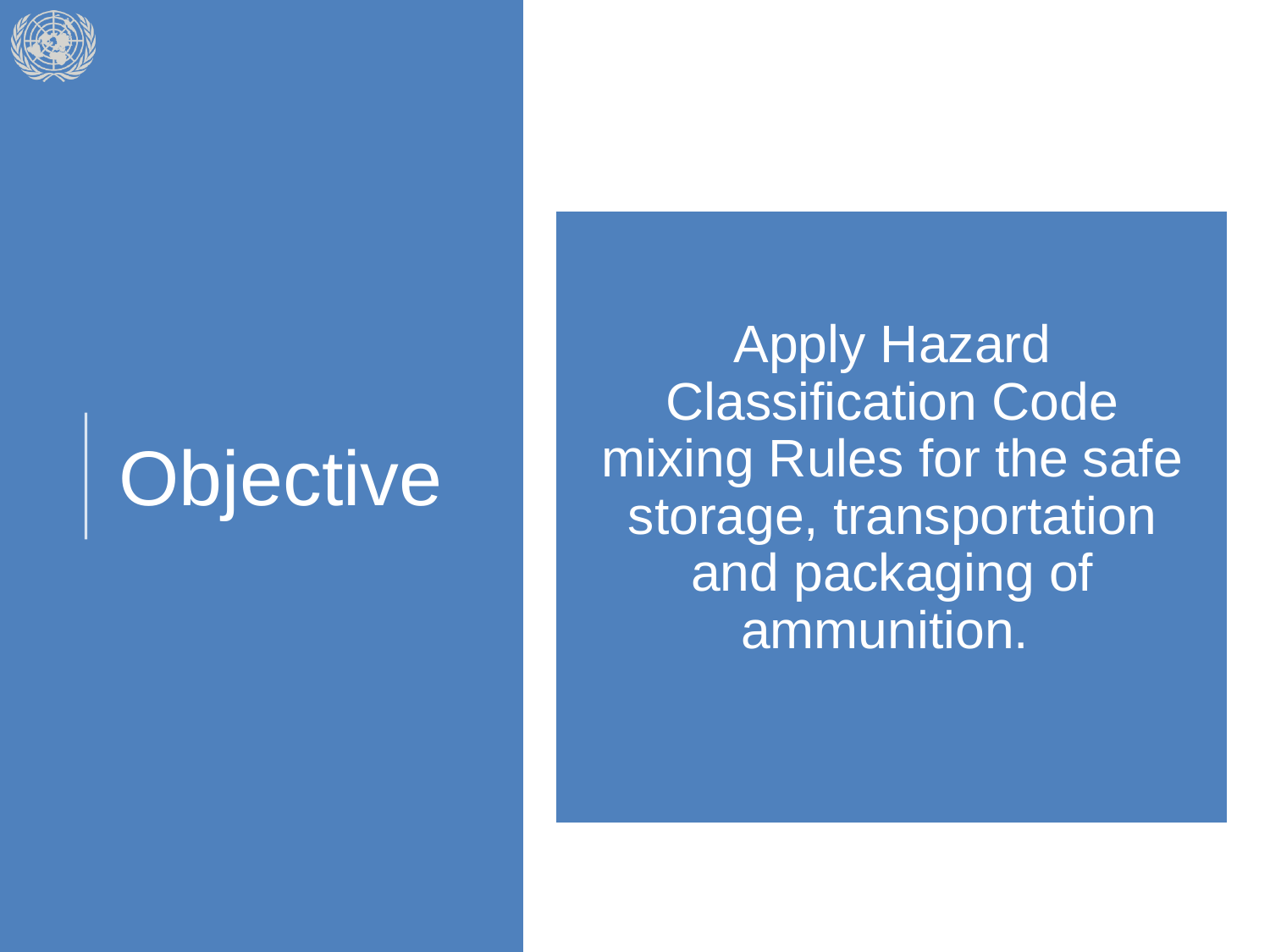

# Objective

Apply Hazard Classification Code mixing Rules for the safe storage, transportation and packaging of ammunition.